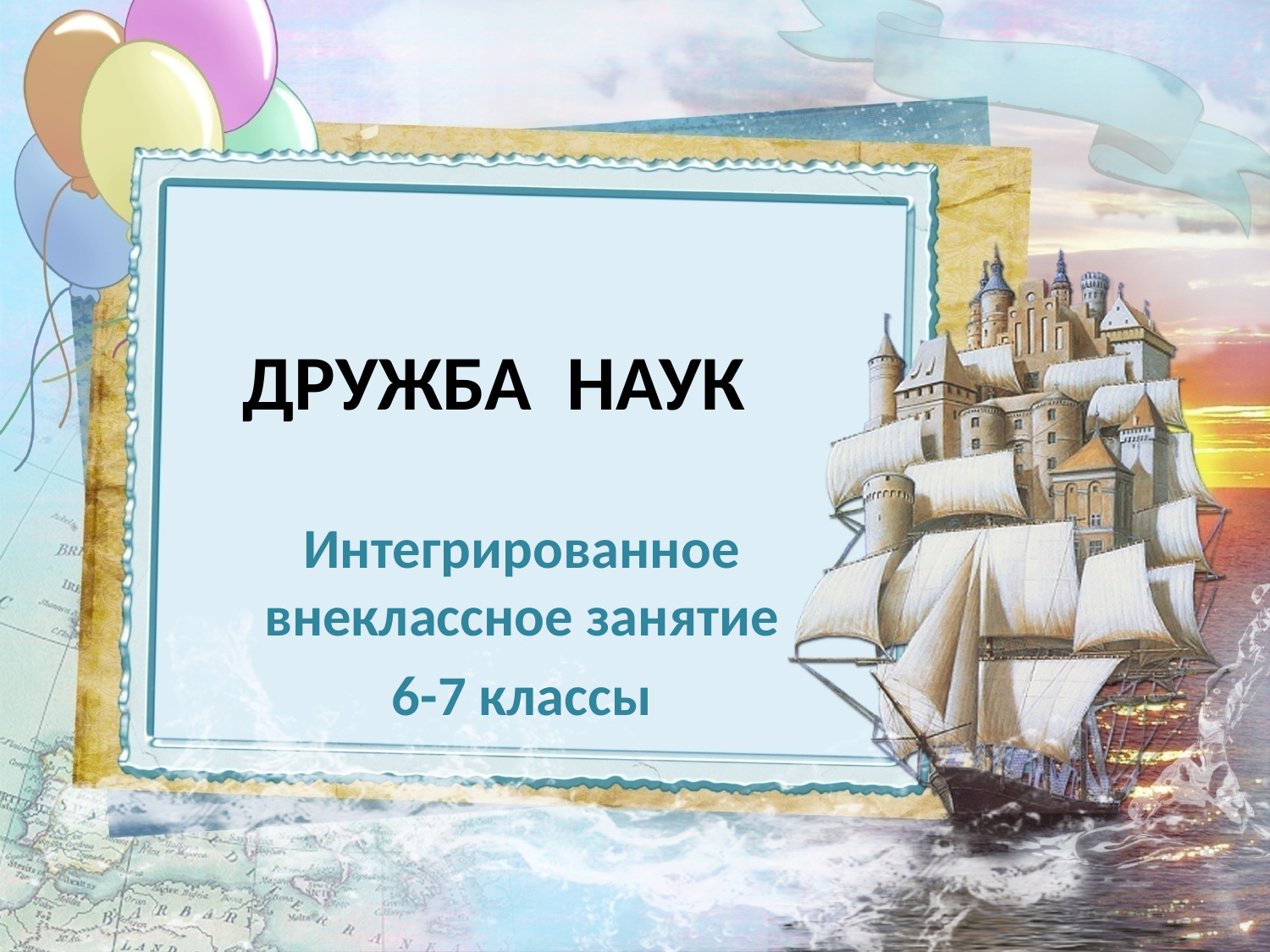

# ДРУЖБА  НАУК
Интегрированное внеклассное занятие
6-7 классы